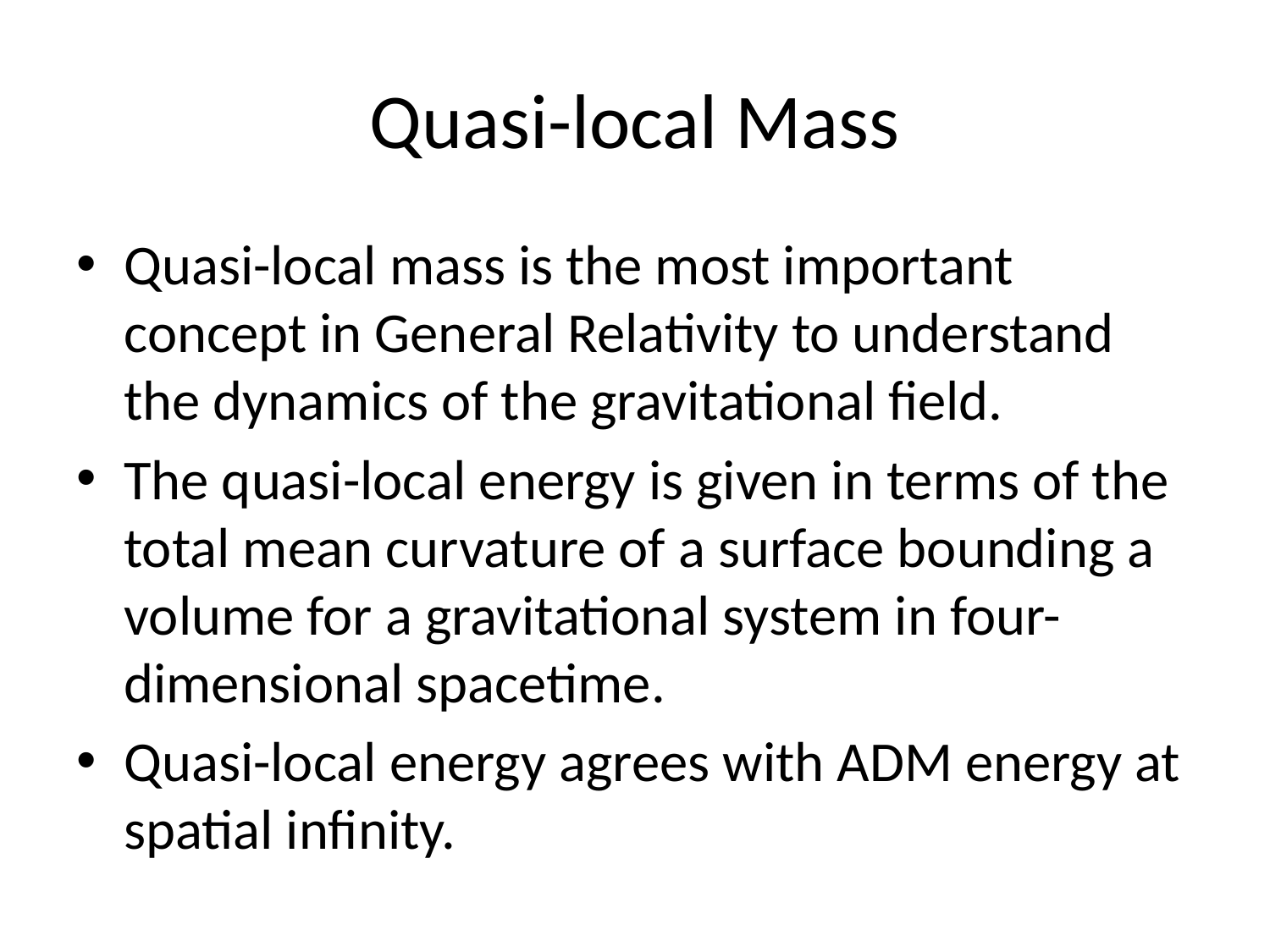

# Quasi-local Mass
Quasi-local mass is the most important concept in General Relativity to understand the dynamics of the gravitational field.
The quasi-local energy is given in terms of the total mean curvature of a surface bounding a volume for a gravitational system in four-dimensional spacetime.
Quasi-local energy agrees with ADM energy at spatial infinity.